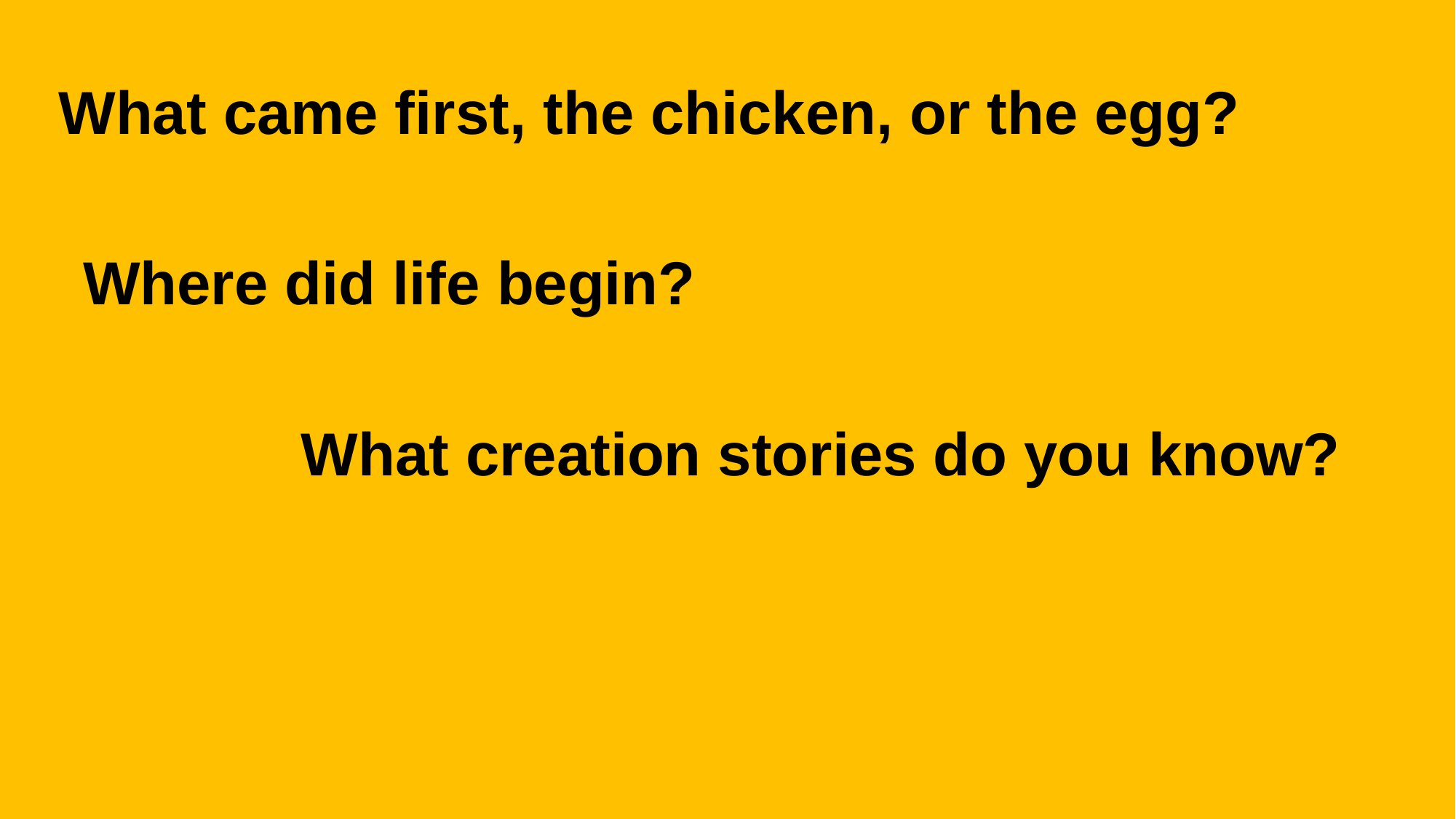

What came first, the chicken, or the egg?
Where did life begin?
What creation stories do you know?